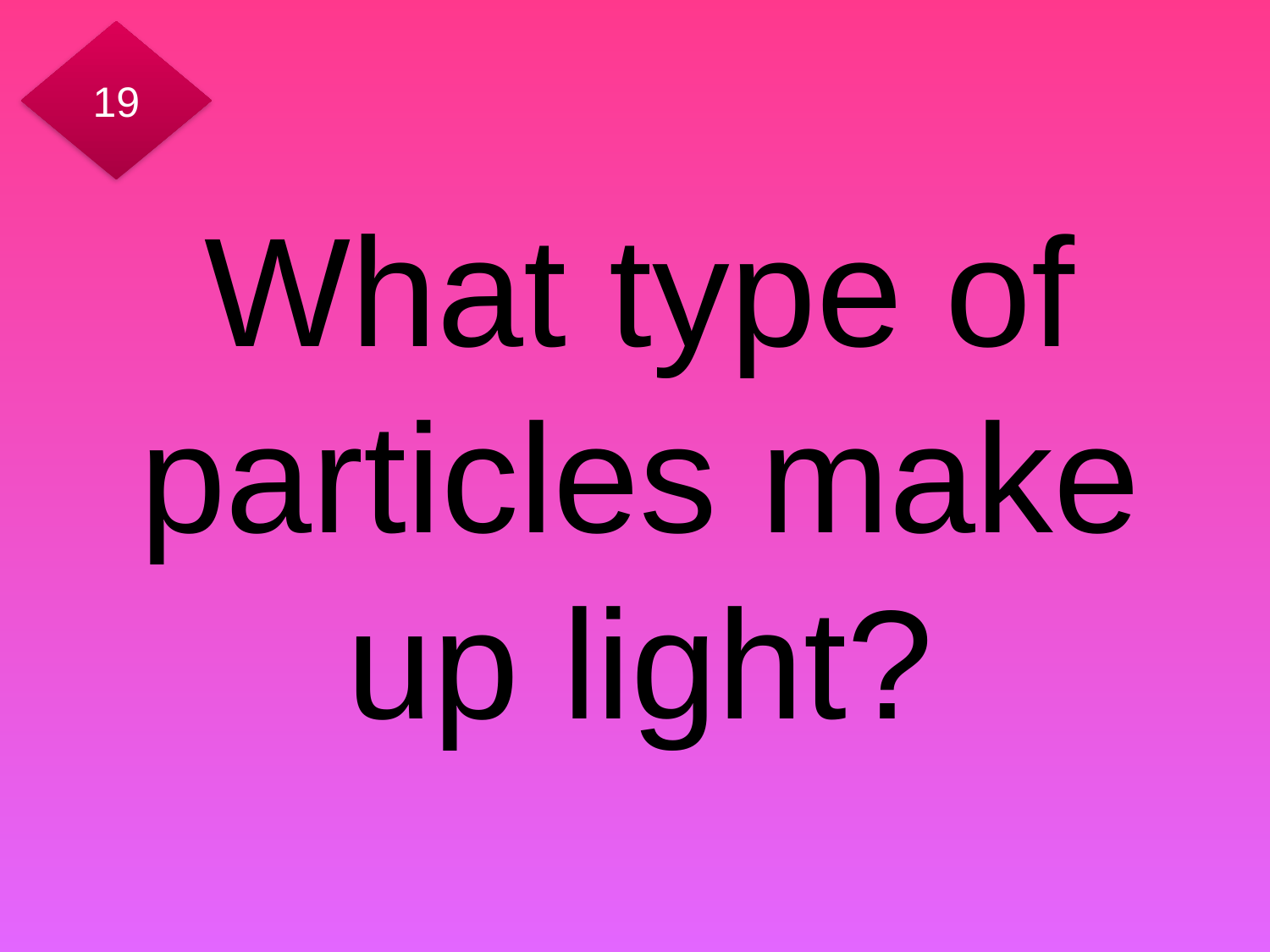

19
# What type of particles make up light?